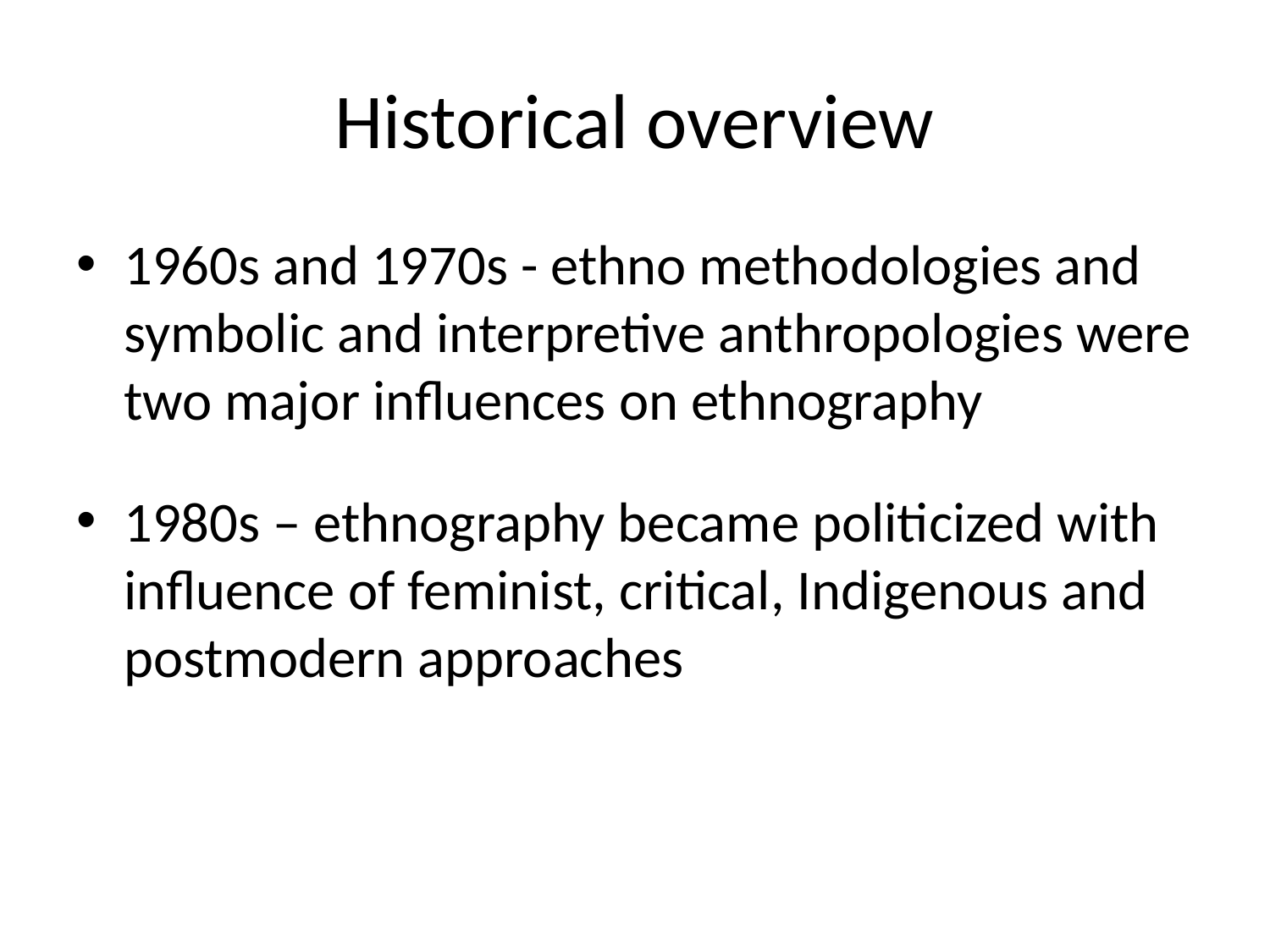

# Historical overview
1960s and 1970s - ethno methodologies and symbolic and interpretive anthropologies were two major influences on ethnography
1980s – ethnography became politicized with influence of feminist, critical, Indigenous and postmodern approaches